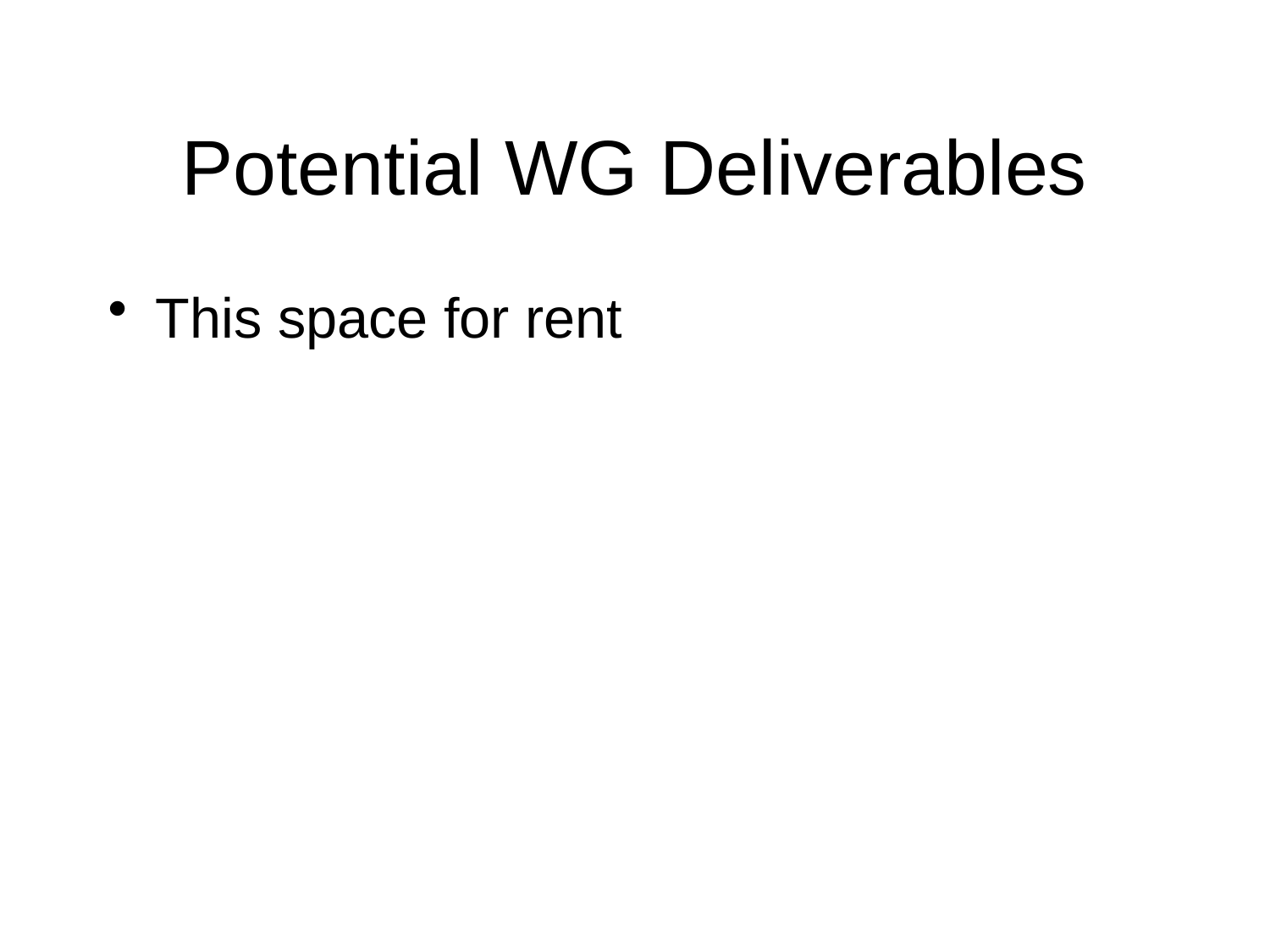

# Potential WG Deliverables
This space for rent